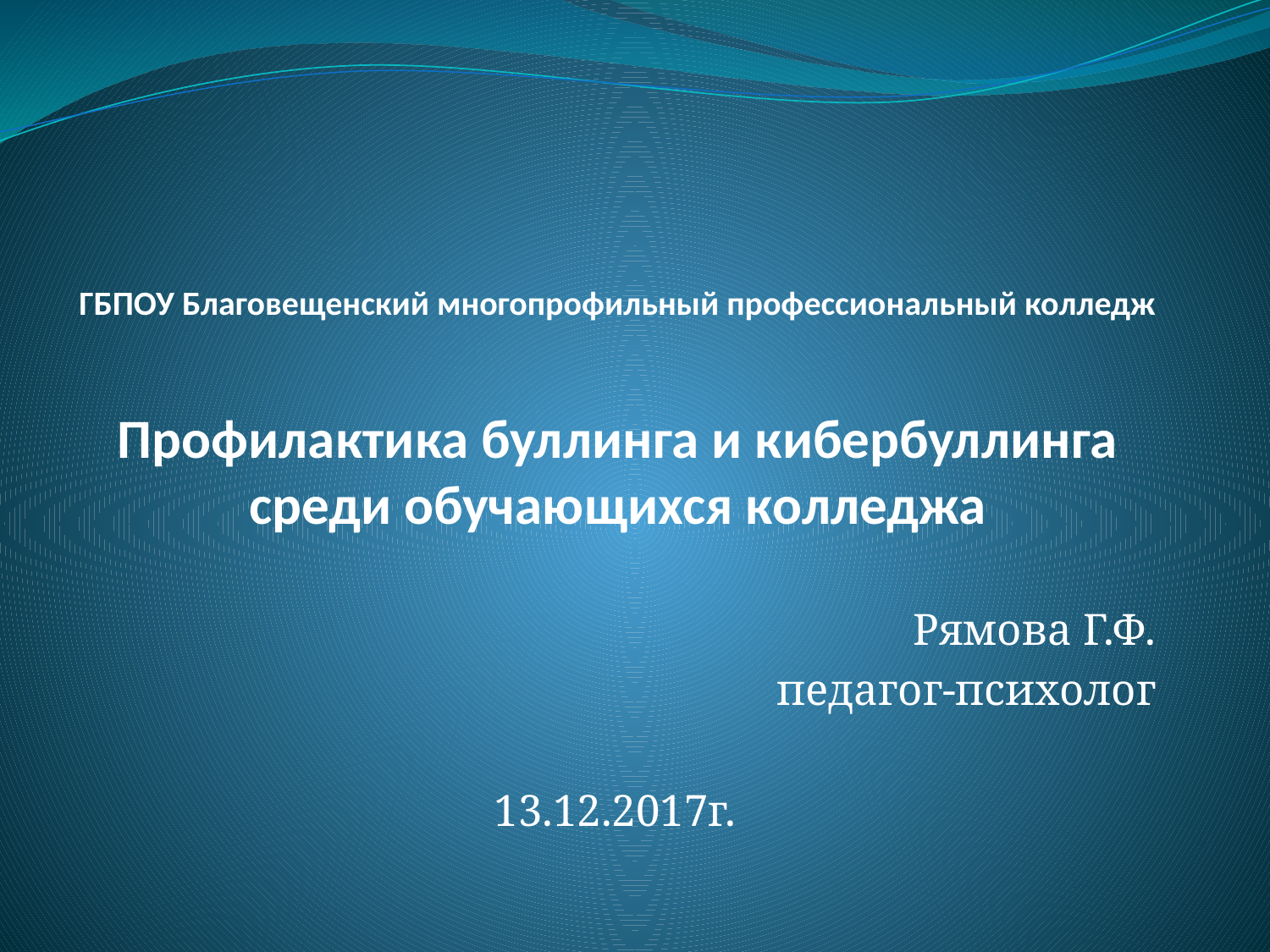

# ГБПОУ Благовещенский многопрофильный профессиональный колледж Профилактика буллинга и кибербуллинга среди обучающихся колледжа

Рямова Г.Ф.
педагог-психолог

13.12.2017г.